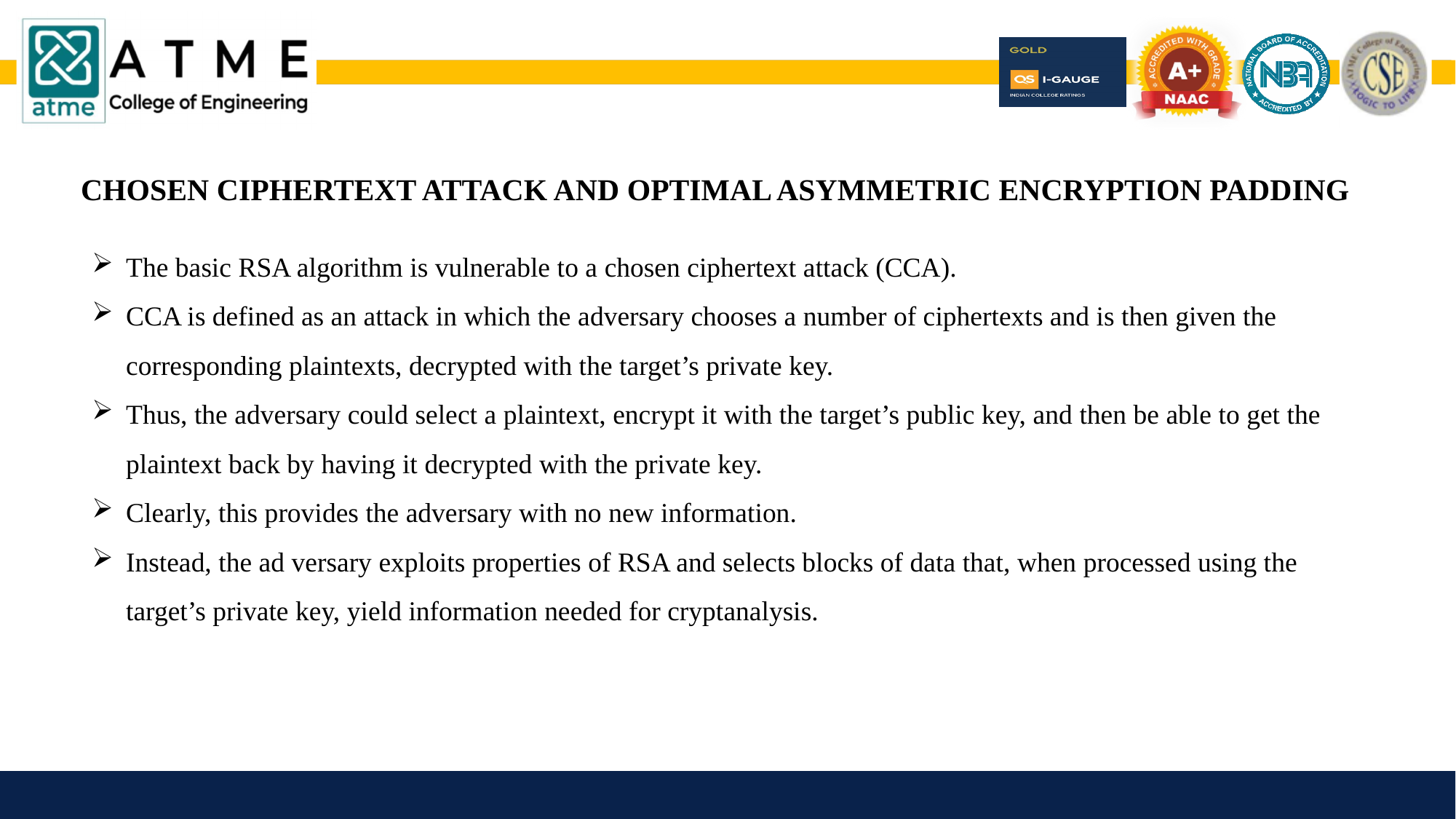

CHOSEN CIPHERTEXT ATTACK AND OPTIMAL ASYMMETRIC ENCRYPTION PADDING
The basic RSA algorithm is vulnerable to a chosen ciphertext attack (CCA).
CCA is defined as an attack in which the adversary chooses a number of ciphertexts and is then given the corresponding plaintexts, decrypted with the target’s private key.
Thus, the adversary could select a plaintext, encrypt it with the target’s public key, and then be able to get the plaintext back by having it decrypted with the private key.
Clearly, this provides the adversary with no new information.
Instead, the ad versary exploits properties of RSA and selects blocks of data that, when processed using the target’s private key, yield information needed for cryptanalysis.